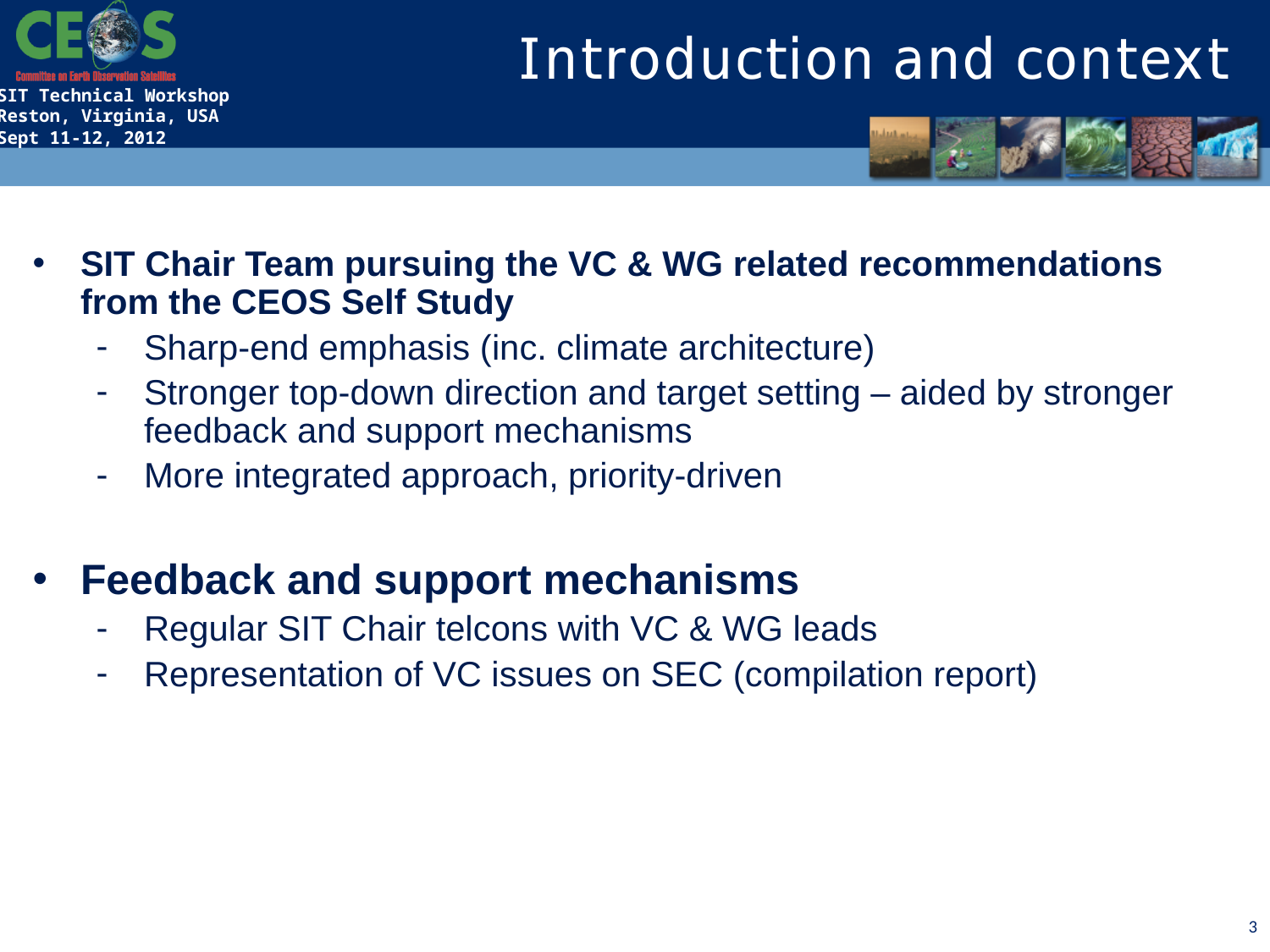

Introduction and context
SIT Chair Team pursuing the VC & WG related recommendations from the CEOS Self Study
Sharp-end emphasis (inc. climate architecture)
Stronger top-down direction and target setting – aided by stronger feedback and support mechanisms
More integrated approach, priority-driven

Feedback and support mechanisms
Regular SIT Chair telcons with VC & WG leads
Representation of VC issues on SEC (compilation report)

3